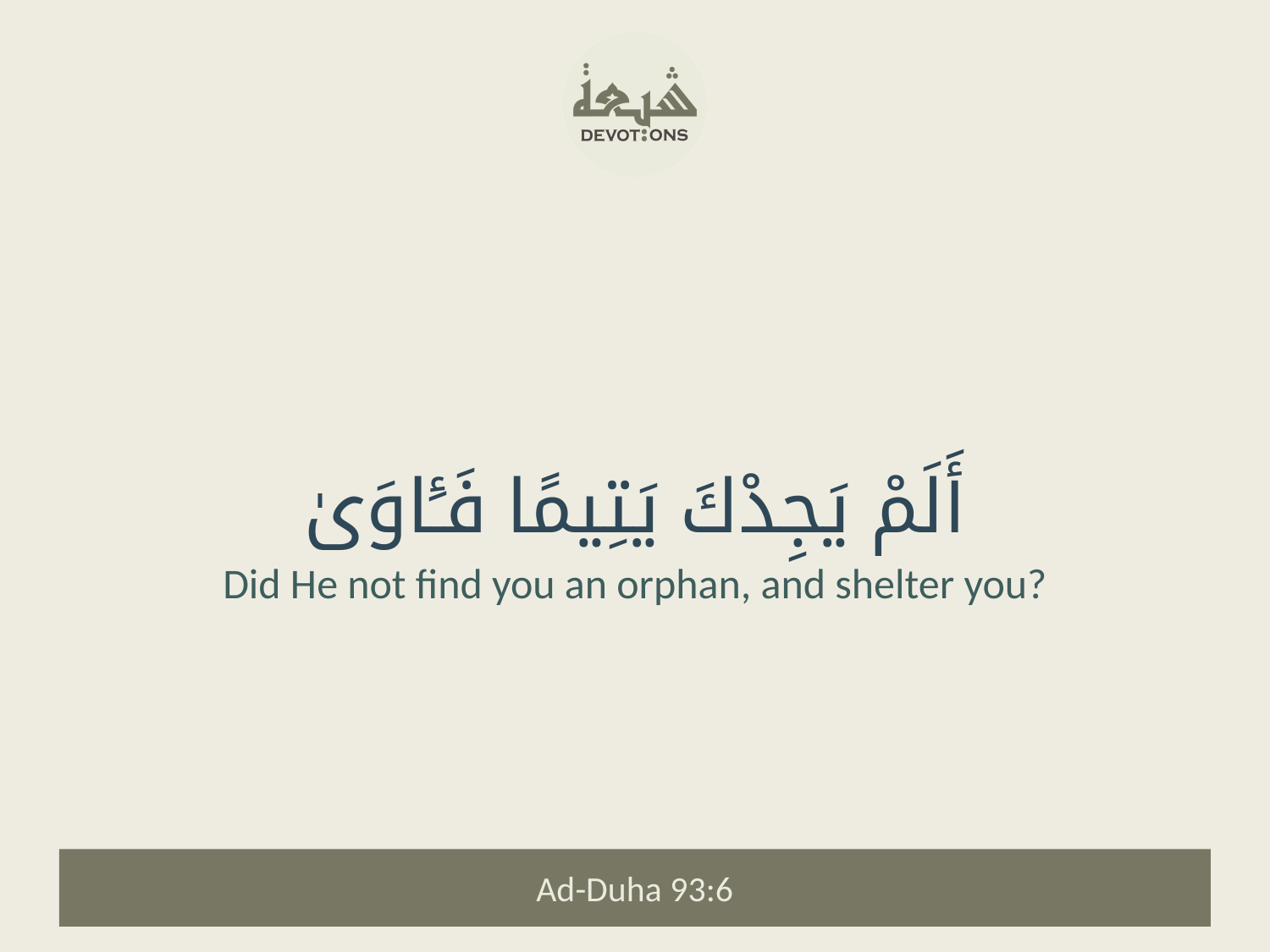

أَلَمْ يَجِدْكَ يَتِيمًا فَـَٔاوَىٰ
Did He not find you an orphan, and shelter you?
Ad-Duha 93:6